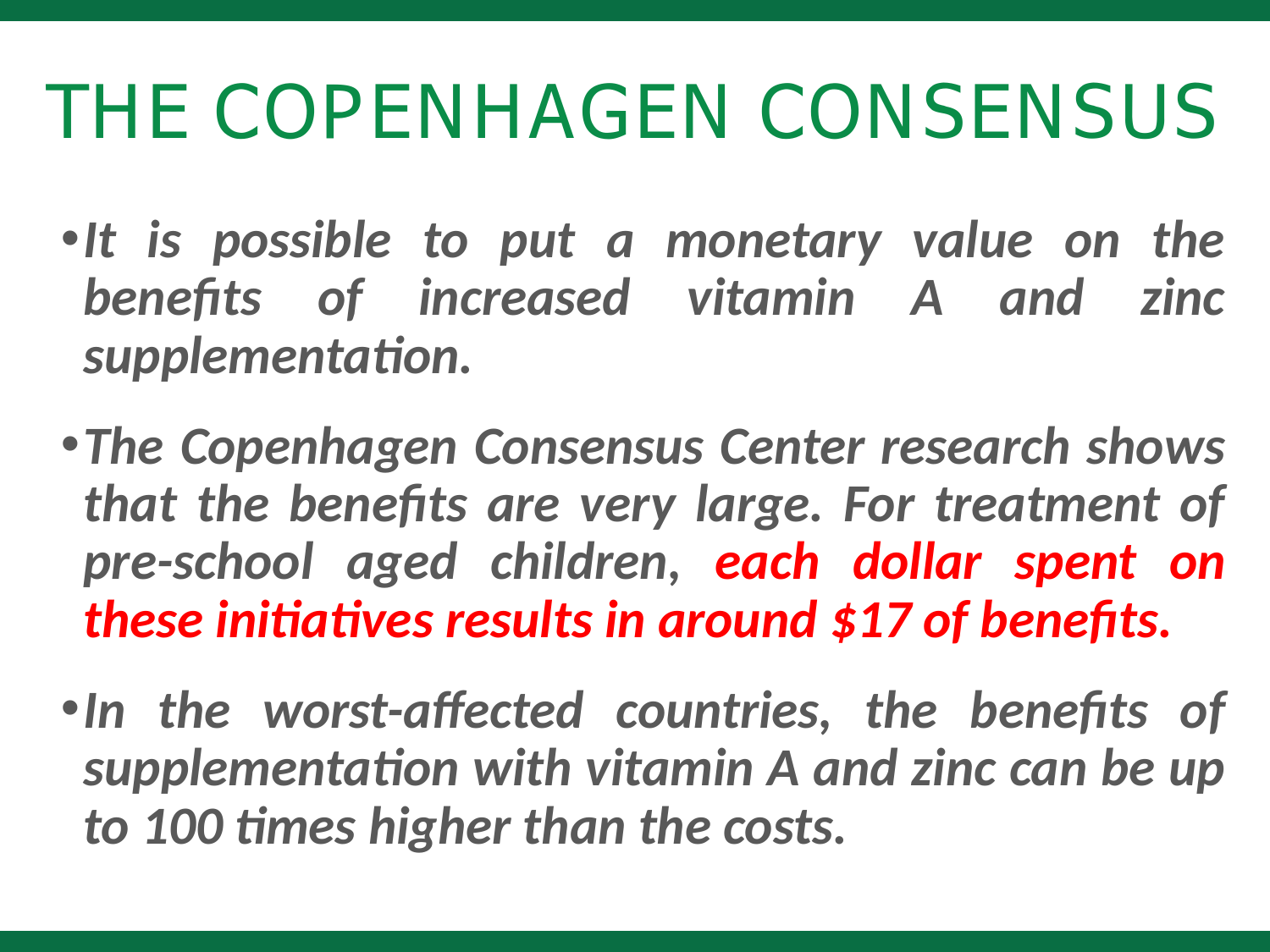

THE COPENHAGEN CONSENSUS
It is possible to put a monetary value on the benefits of increased vitamin A and zinc supplementation.
The Copenhagen Consensus Center research shows that the benefits are very large. For treatment of pre-school aged children, each dollar spent on these initiatives results in around $17 of benefits.
In the worst-affected countries, the benefits of supplementation with vitamin A and zinc can be up to 100 times higher than the costs.